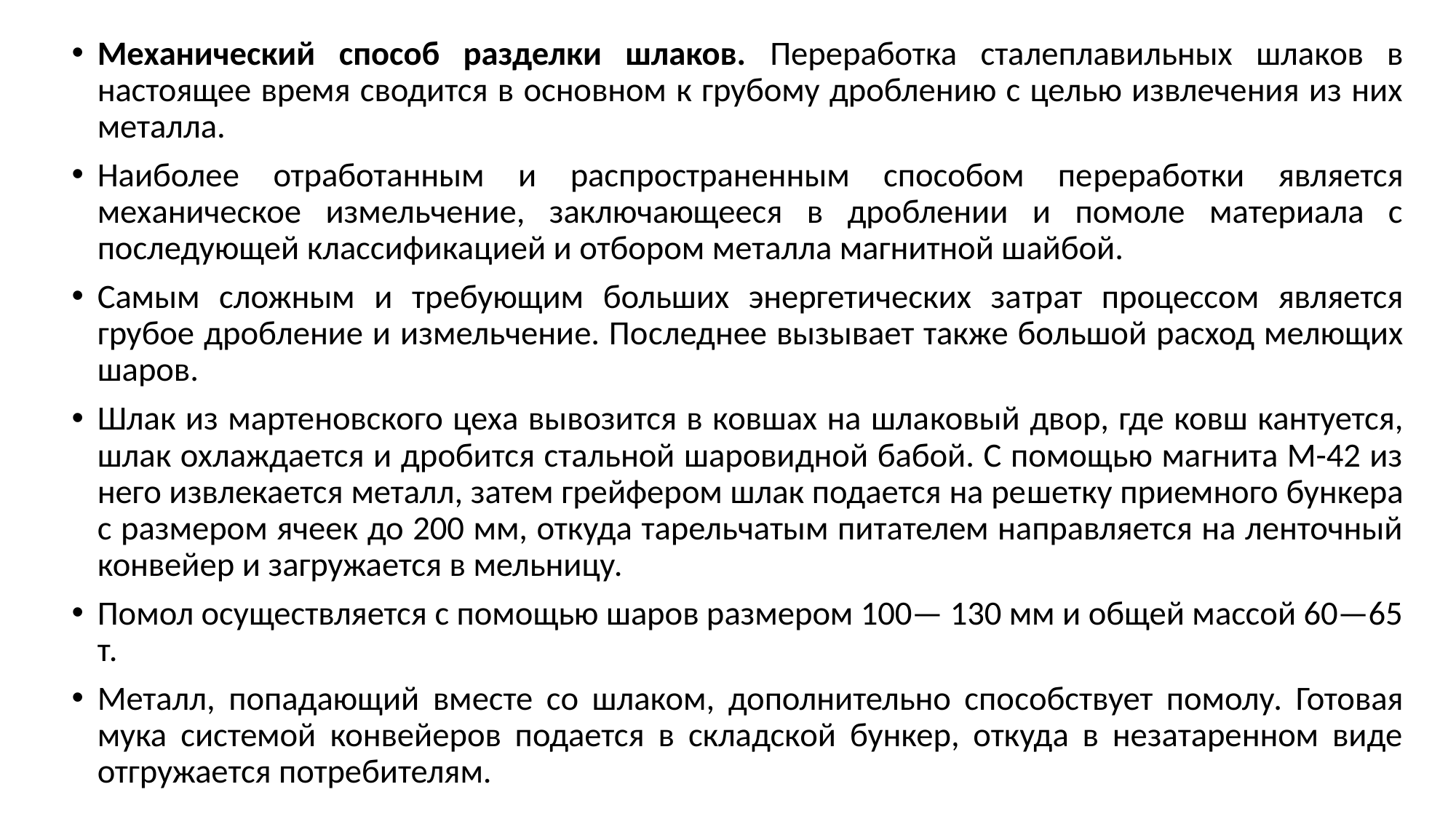

Механический способ разделки шлаков. Переработка ста­леплавильных шлаков в настоящее время сводится в основном к грубому дроблению с целью извлечения из них металла.
Наиболее отработанным и распространенным способом пе­реработки является механическое измельчение, заключающееся в дроблении и помоле материала с последующей классифика­цией и отбором металла магнитной шайбой.
Самым сложным и требующим больших энергетических за­трат процессом является грубое дробление и измельчение. По­следнее вызывает также большой расход мелющих шаров.
Шлак из мартеновского цеха вывозится в ковшах на шла­ковый двор, где ковш кантуется, шлак охлаждается и дробится стальной шаровидной бабой. С помощью магнита М-42 из него извлекается металл, затем грейфером шлак подается на ре­шетку приемного бункера с размером ячеек до 200 мм, откуда тарельчатым питателем направляется на ленточный конвейер и загружается в мельницу.
Помол осуществляется с помощью шаров размером 100— 130 мм и общей массой 60—65 т.
Металл, попадающий вместе со шлаком, дополнительно спо­собствует помолу. Готовая мука системой конвейеров подается в складской бункер, откуда в незатаренном виде отгружается потребителям.